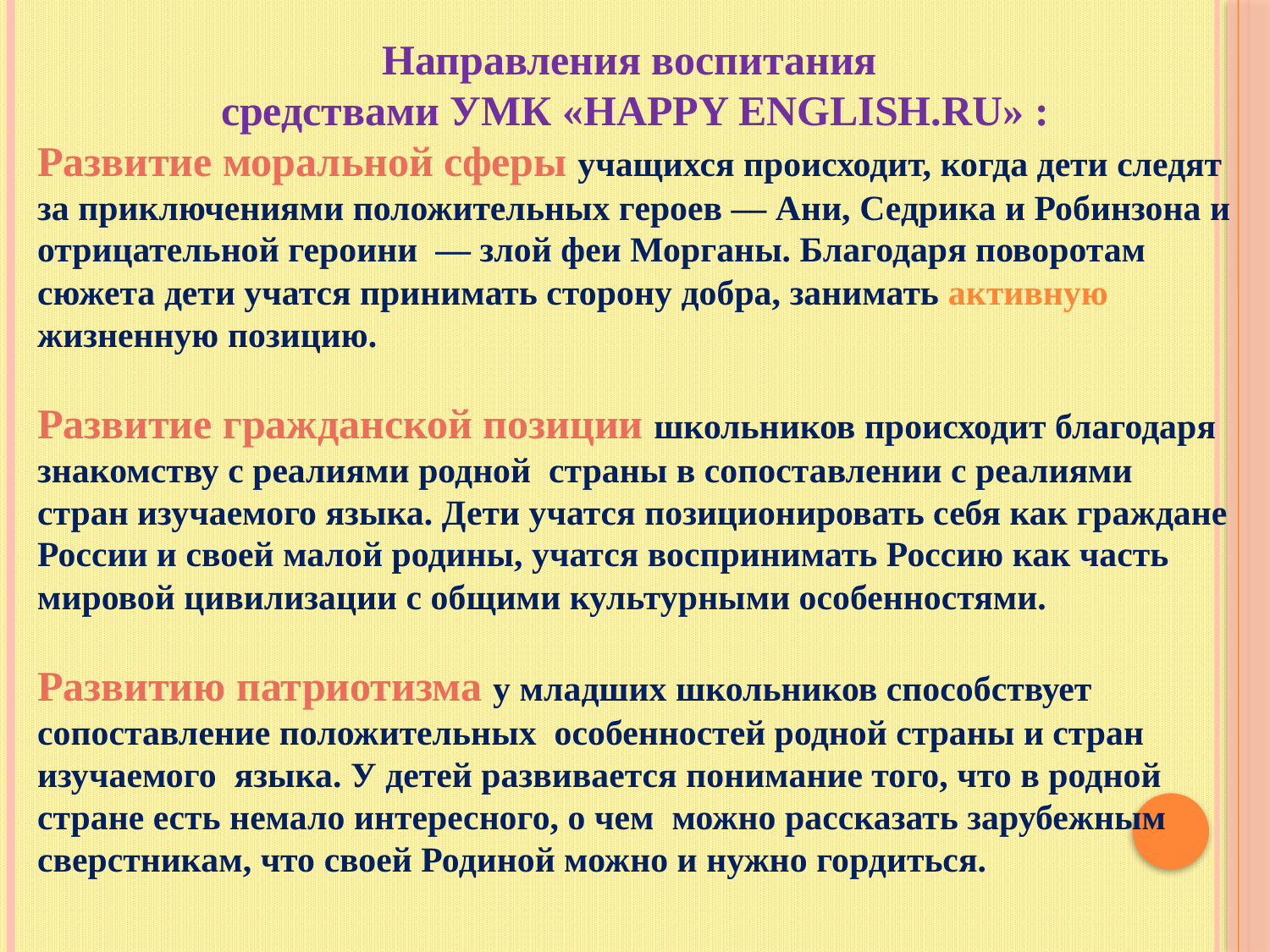

Направления воспитания
средствами УМК «Happy English.ru» :
Развитие моральной сферы учащихся происходит, когда дети следят за приключениями положительных героев — Ани, Седрика и Робинзона и отрицательной героини  — злой феи Морганы. Благодаря поворотам сюжета дети учатся принимать сторону добра, занимать активную жизненную позицию.

Развитие гражданской позиции школьников происходит благодаря знакомству с реалиями родной  страны в сопоставлении с реалиями стран изучаемого языка. Дети учатся позиционировать себя как граждане России и своей малой родины, учатся воспринимать Россию как часть
мировой цивилизации с общими культурными особенностями.

Развитию патриотизма у младших школьников способствует сопоставление положительных  особенностей родной страны и стран изучаемого  языка. У детей развивается понимание того, что в родной стране есть немало интересного, о чем  можно рассказать зарубежным сверстникам, что своей Родиной можно и нужно гордиться.